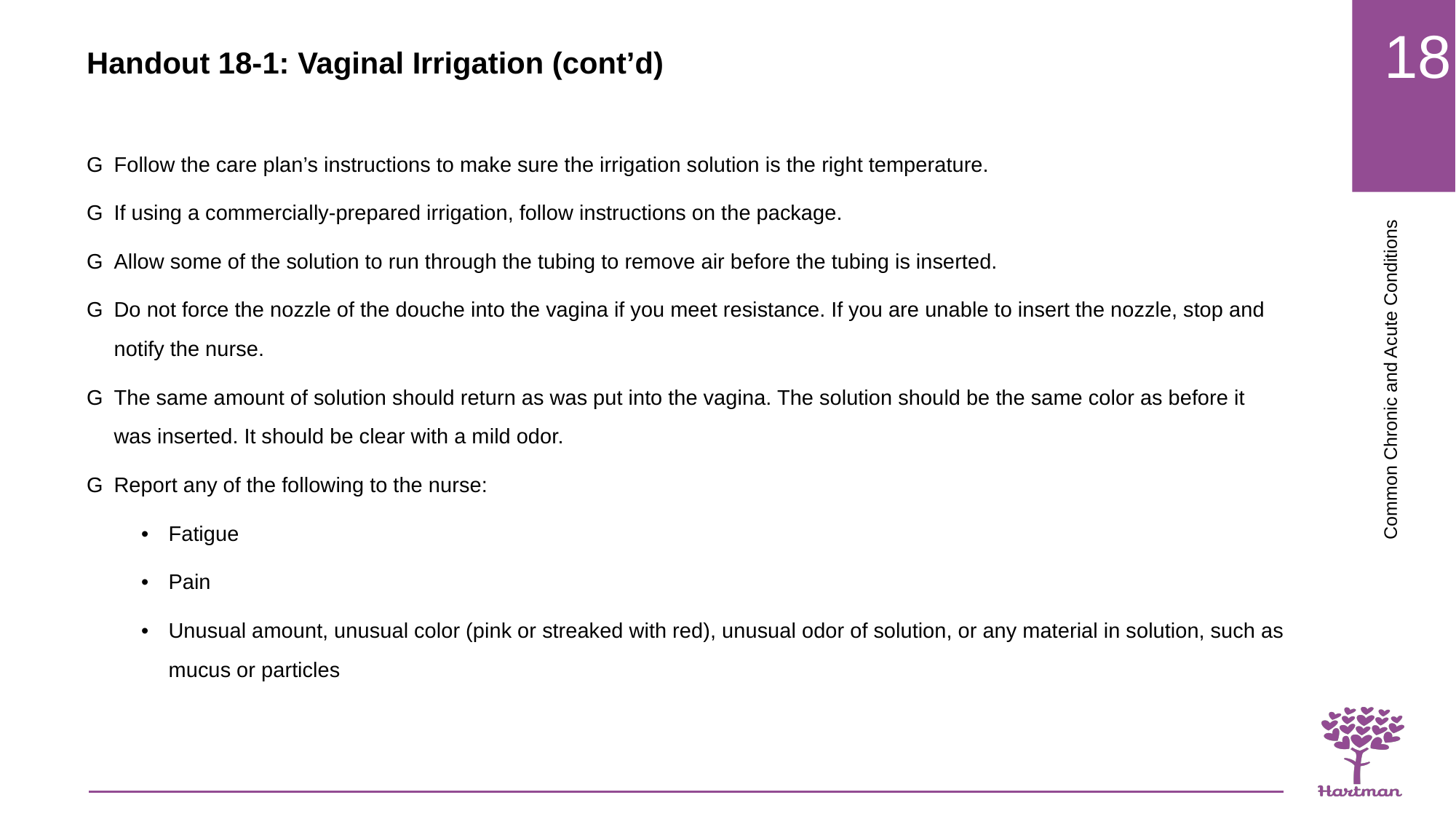

Handout 18-1: Vaginal Irrigation (cont’d)

G 	Follow the care plan’s instructions to make sure the irrigation solution is the right temperature.
G 	If using a commercially-prepared irrigation, follow instructions on the package.
G 	Allow some of the solution to run through the tubing to remove air before the tubing is inserted.
G 	Do not force the nozzle of the douche into the vagina if you meet resistance. If you are unable to insert the nozzle, stop and notify the nurse.
G 	The same amount of solution should return as was put into the vagina. The solution should be the same color as before it was inserted. It should be clear with a mild odor.
G 	Report any of the following to the nurse:
•	Fatigue
• 	Pain
• 	Unusual amount, unusual color (pink or streaked with red), unusual odor of solution, or any material in solution, such as mucus or particles